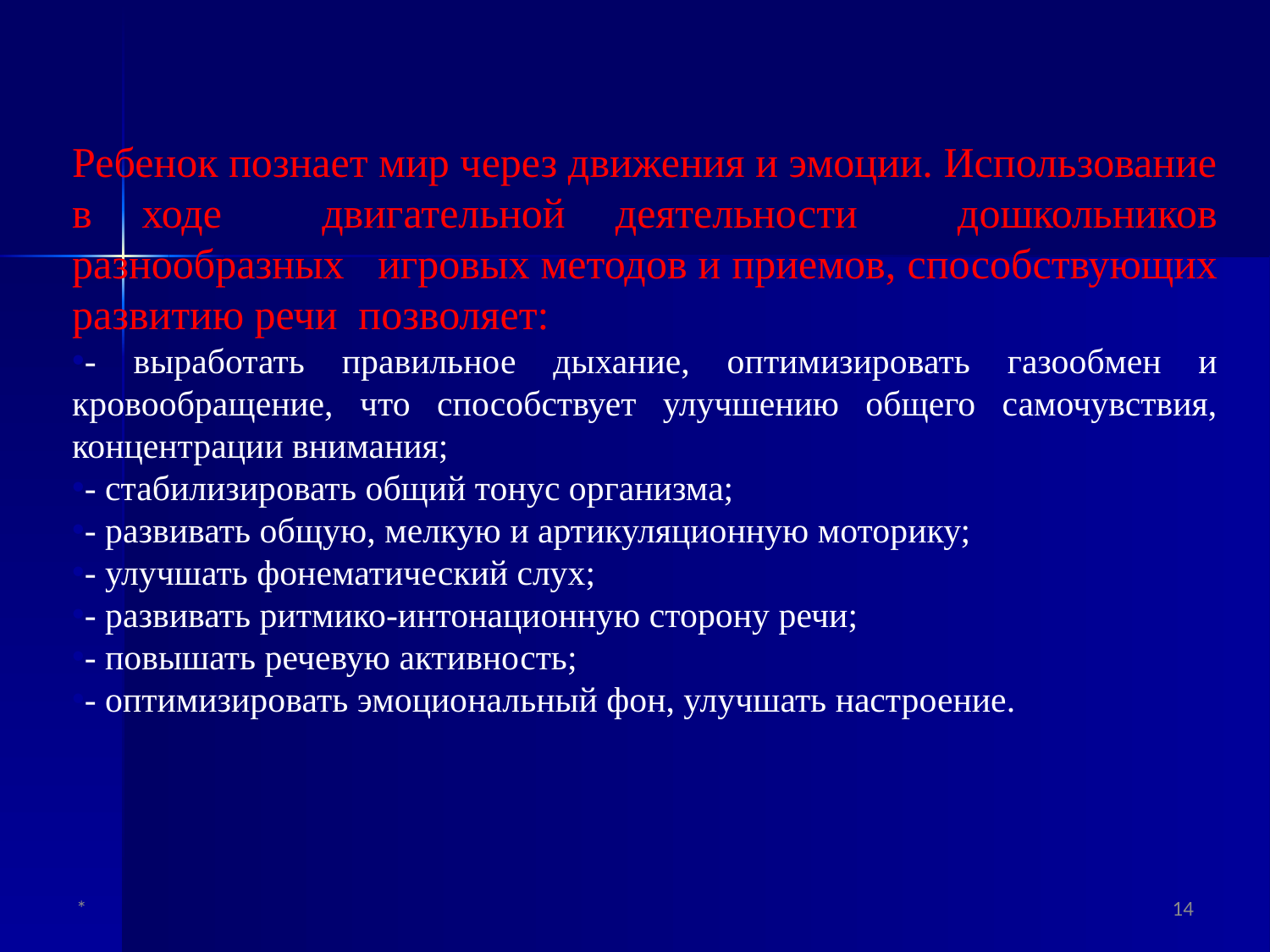

Ребенок познает мир через движения и эмоции. Использование в ходе  двигательной деятельности  дошкольников разнообразных   игровых методов и приемов, способствующих развитию речи  позволяет:
- выработать правильное дыхание, оптимизировать газообмен и кровообращение, что способствует улучшению общего самочувствия, концентрации внимания;
- стабилизировать общий тонус организма;
- развивать общую, мелкую и артикуляционную моторику;
- улучшать фонематический слух;
- развивать ритмико-интонационную сторону речи;
- повышать речевую активность;
- оптимизировать эмоциональный фон, улучшать настроение.
*
14